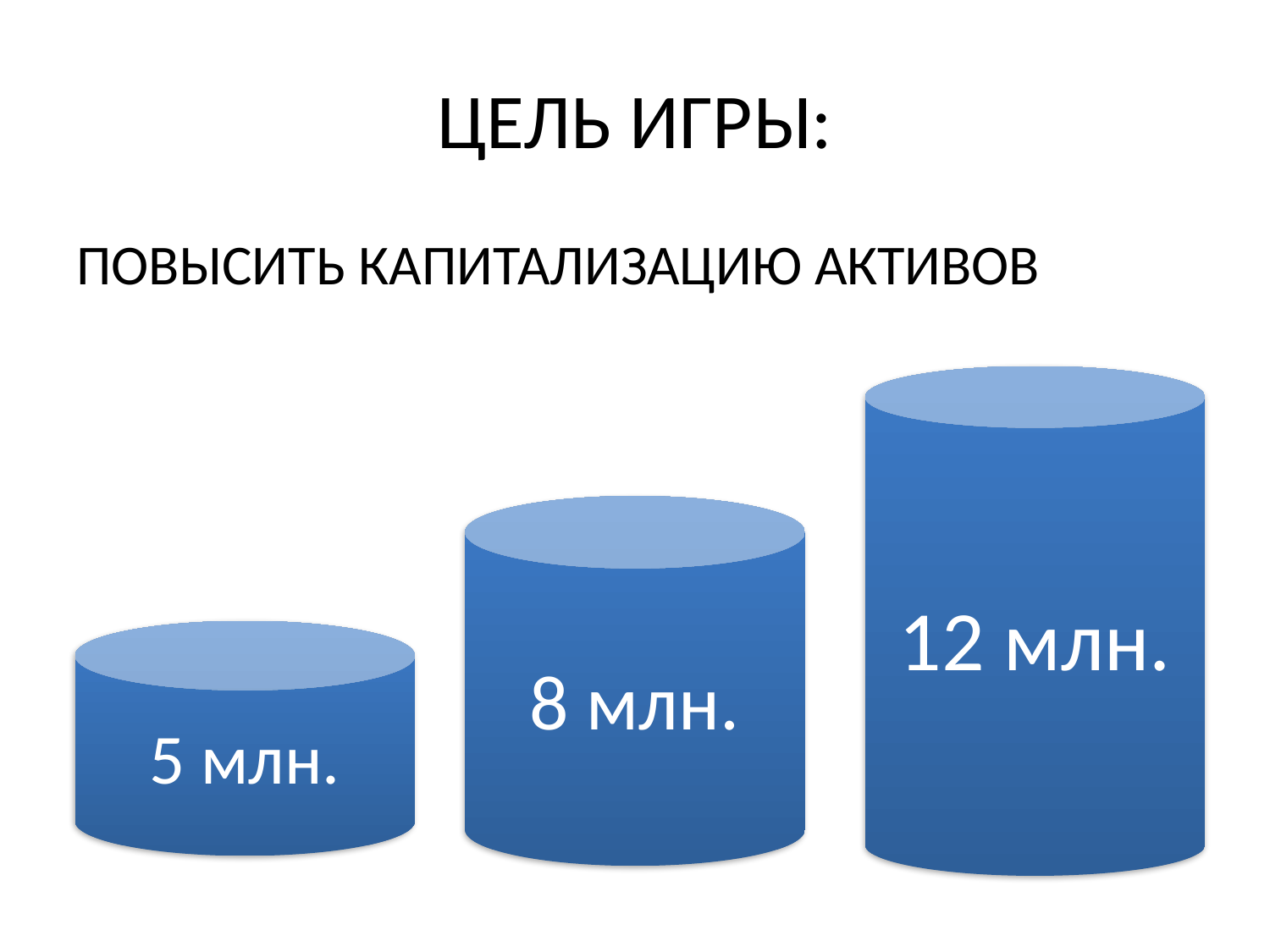

# ЦЕЛЬ ИГРЫ:
ПОВЫСИТЬ КАПИТАЛИЗАЦИЮ АКТИВОВ
12 млн.
8 млн.
5 млн.